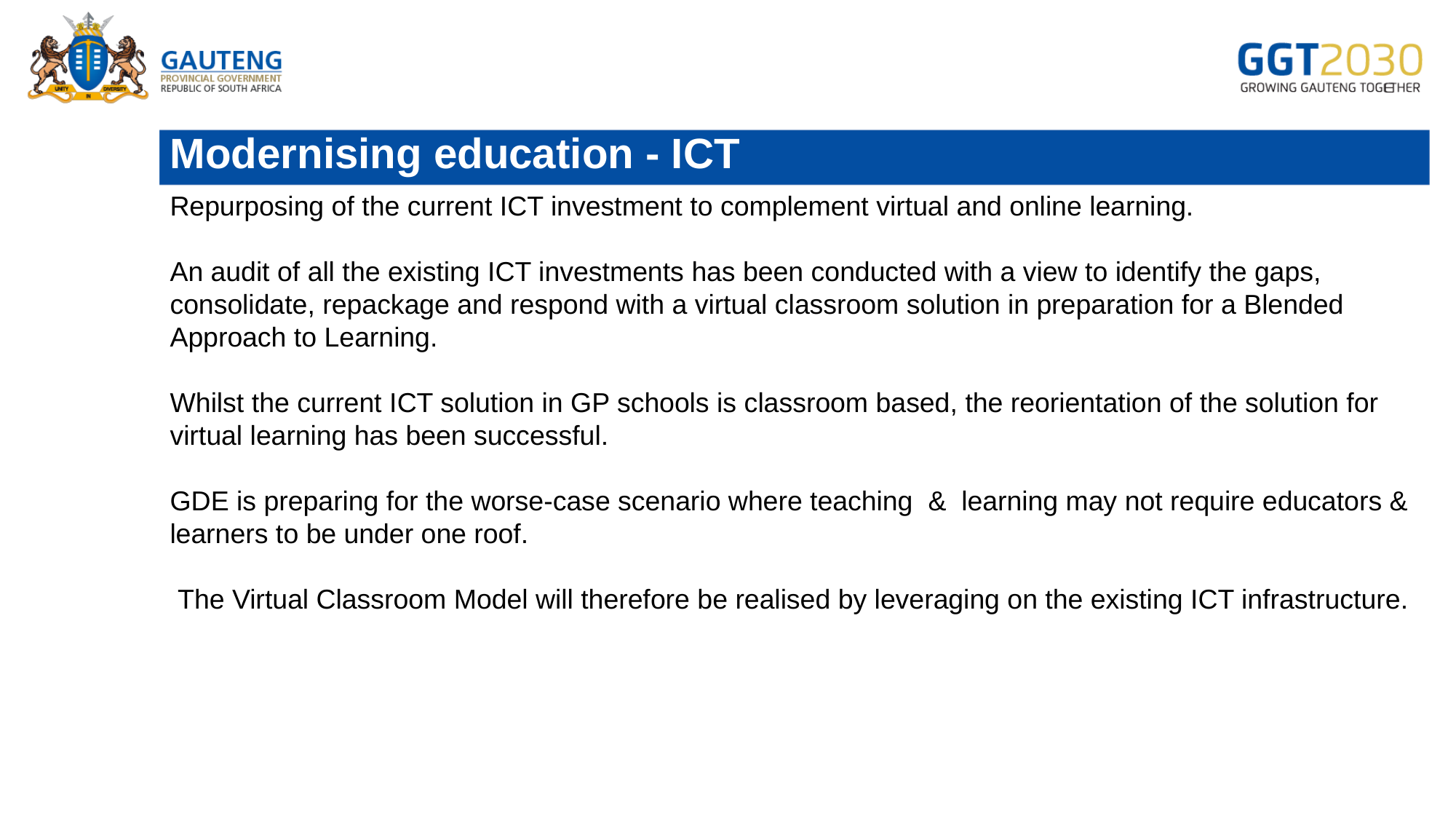

# Modernising education - ICT
Repurposing of the current ICT investment to complement virtual and online learning.

An audit of all the existing ICT investments has been conducted with a view to identify the gaps, consolidate, repackage and respond with a virtual classroom solution in preparation for a Blended Approach to Learning.

Whilst the current ICT solution in GP schools is classroom based, the reorientation of the solution for virtual learning has been successful.

GDE is preparing for the worse-case scenario where teaching  &  learning may not require educators & learners to be under one roof.

 The Virtual Classroom Model will therefore be realised by leveraging on the existing ICT infrastructure.